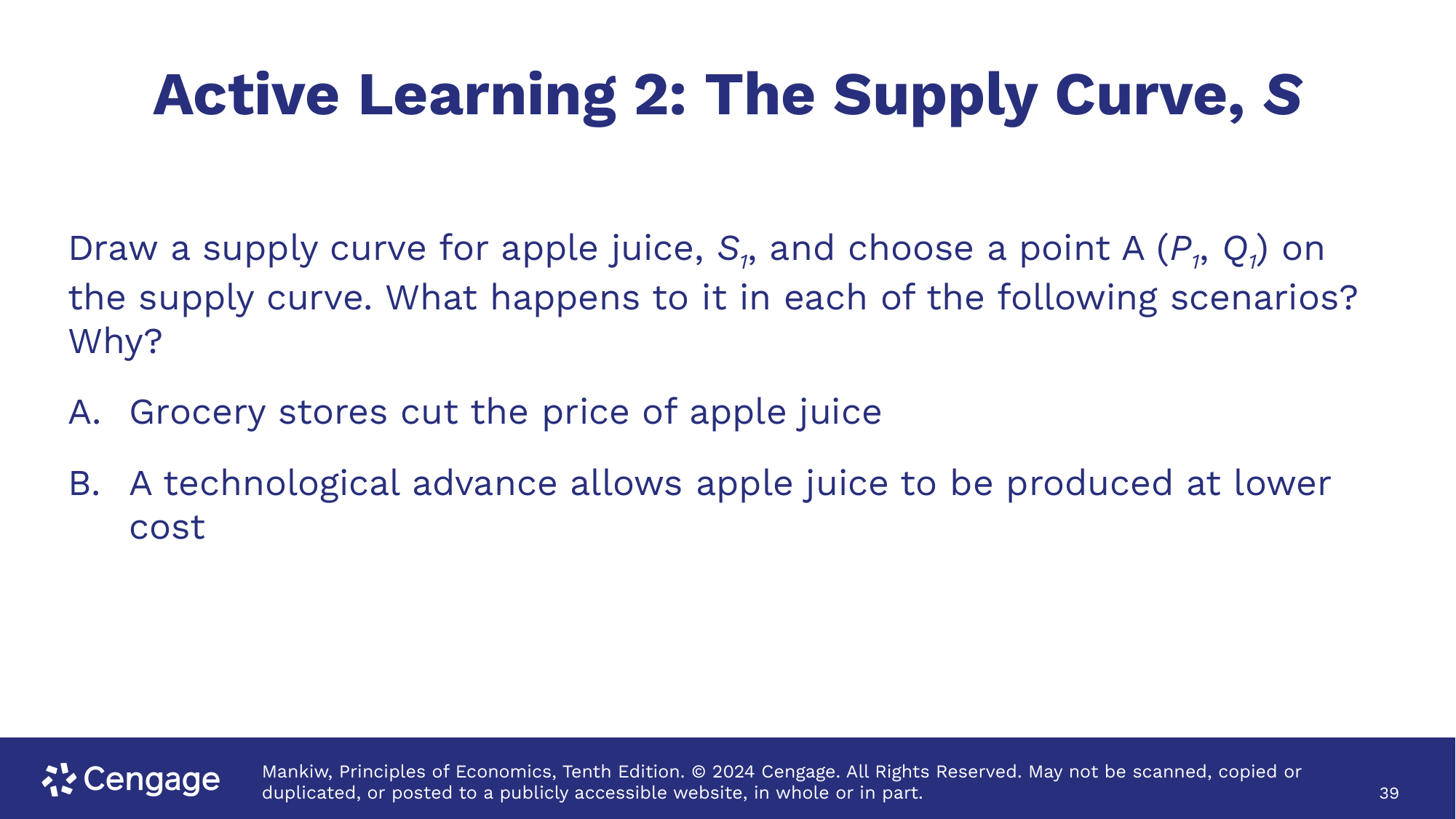

# Active Learning 2: The Supply Curve, S
Draw a supply curve for apple juice, S1, and choose a point A (P1, Q1) on the supply curve. What happens to it in each of the following scenarios? Why?
Grocery stores cut the price of apple juice
A technological advance allows apple juice to be produced at lower cost